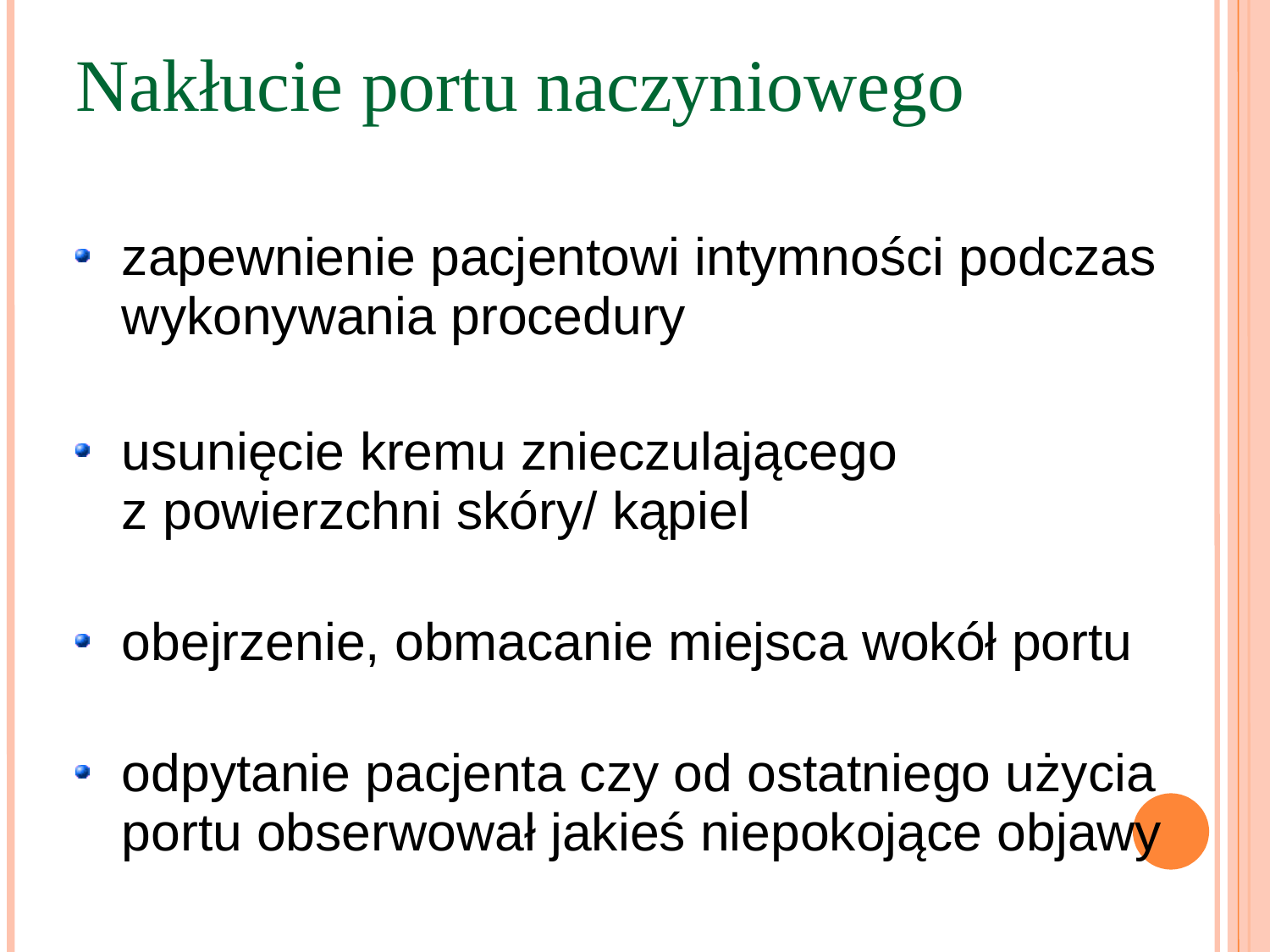

Nakłucie portu naczyniowego
zapewnienie pacjentowi intymności podczas wykonywania procedury
usunięcie kremu znieczulającego
z powierzchni skóry/ kąpiel
obejrzenie, obmacanie miejsca wokół portu
odpytanie pacjenta czy od ostatniego użycia portu obserwował jakieś niepokojące objawy